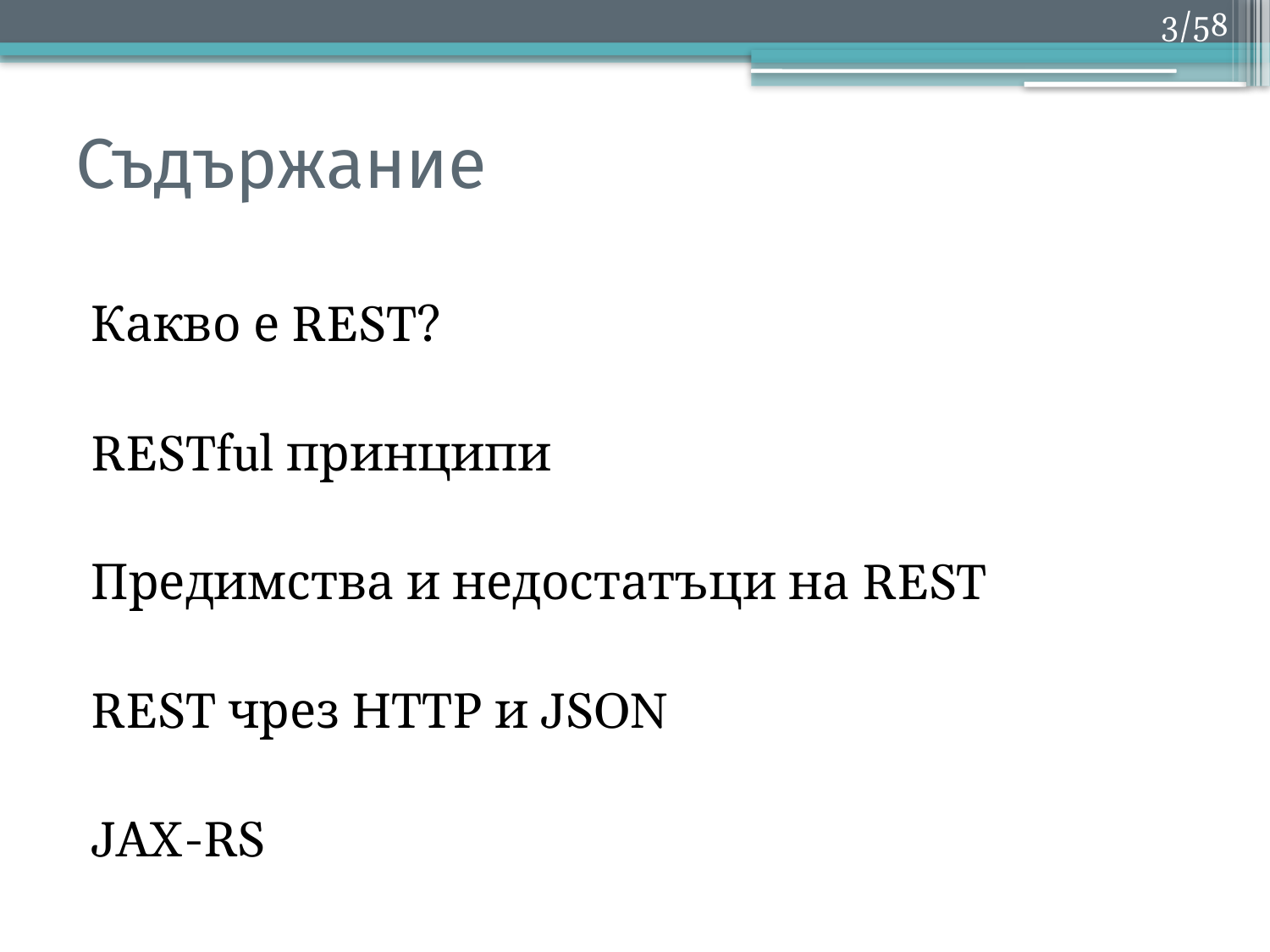

3/58
# Съдържание
Какво е REST?

RESTful принципи

Предимства и недостатъци на REST

REST чрез HTTP и JSON

JAX-RS